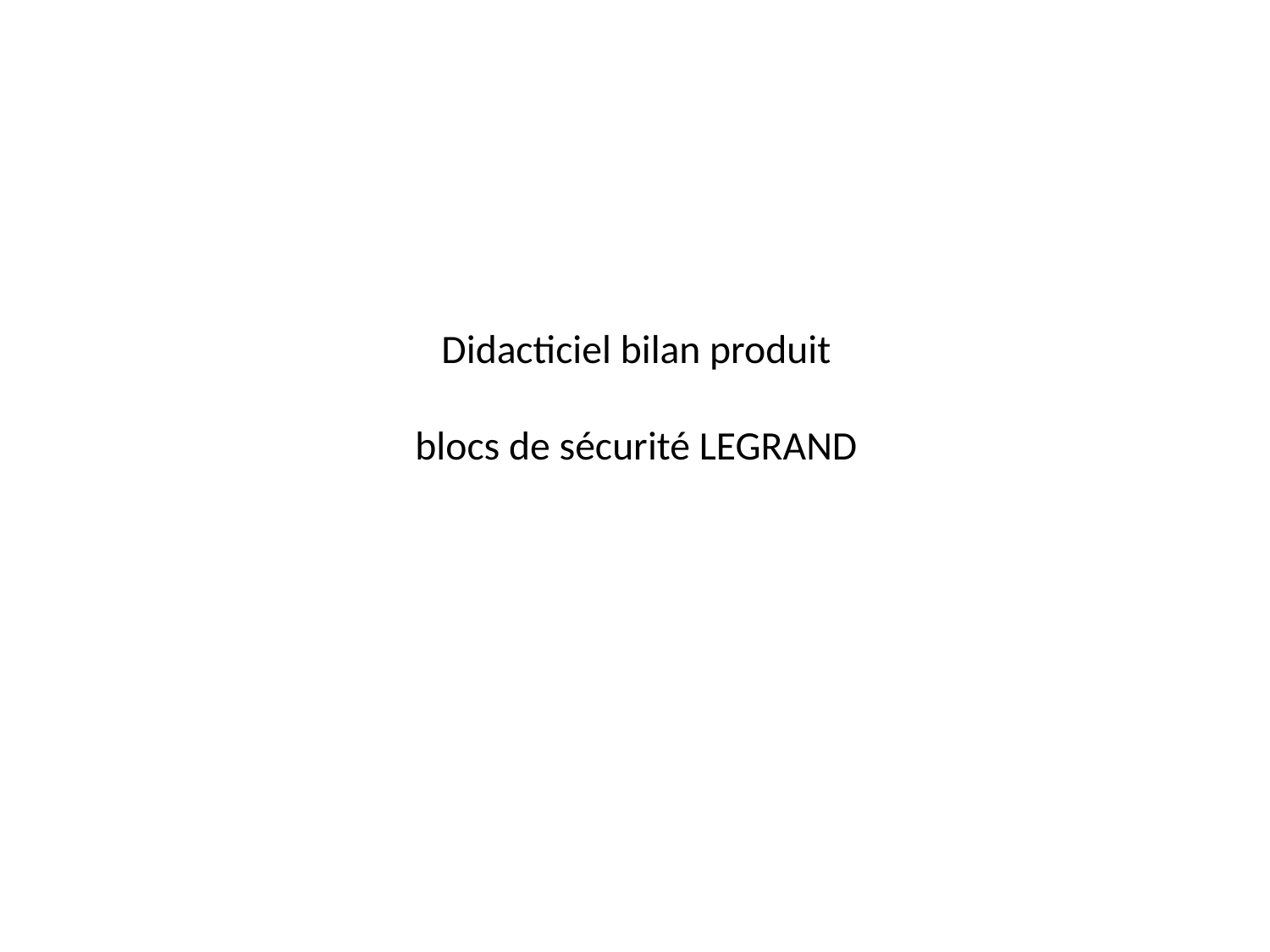

# Didacticiel bilan produit blocs de sécurité LEGRAND